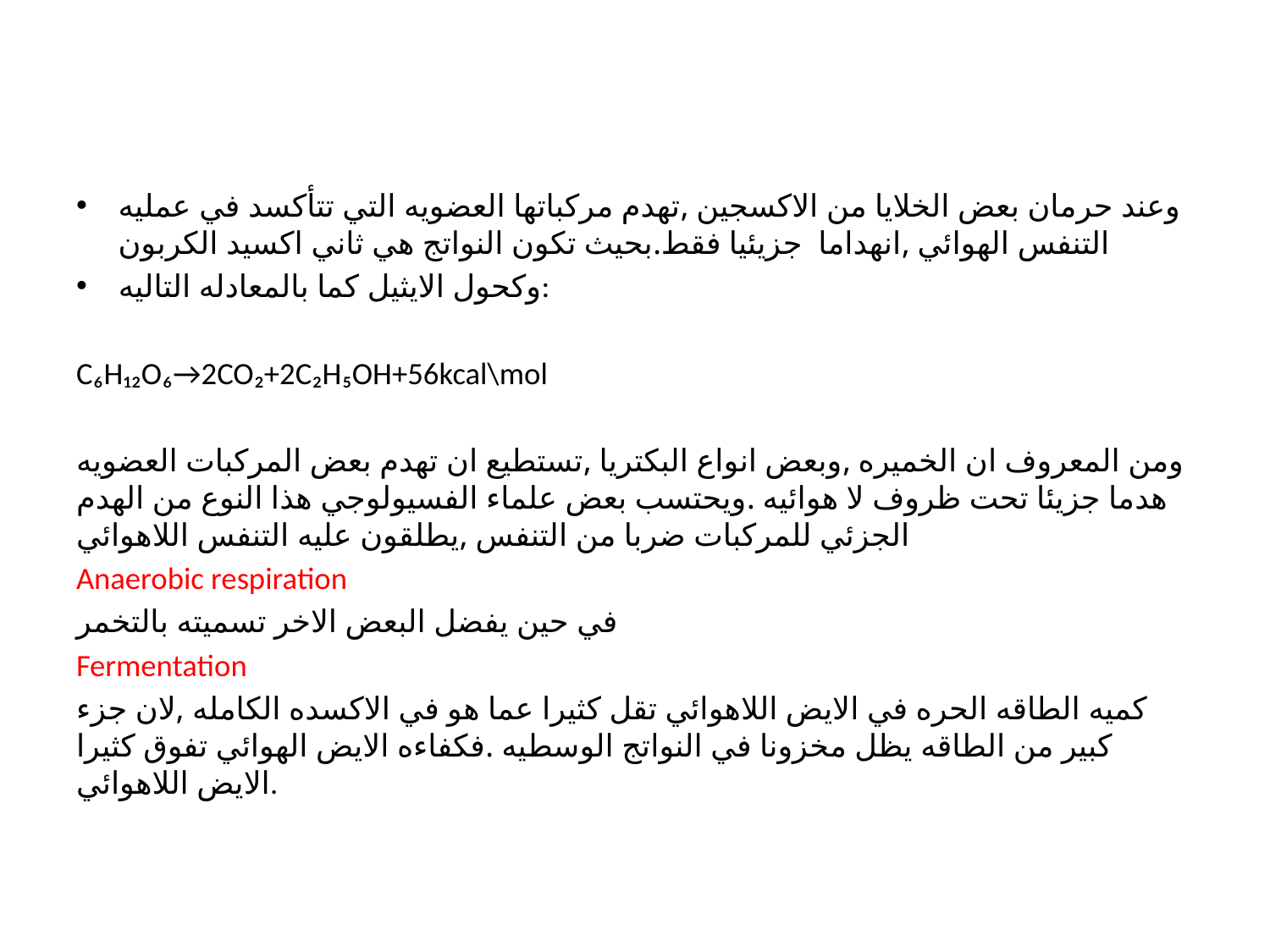

وعند حرمان بعض الخلايا من الاكسجين ,تهدم مركباتها العضويه التي تتأكسد في عمليه التنفس الهوائي ,انهداما  جزيئيا فقط.بحيث تكون النواتج هي ثاني اكسيد الكربون
وكحول الايثيل كما بالمعادله التاليه:

C₆H₁₂O₆→2CO₂+2C₂H₅OH+56kcal\mol

ومن المعروف ان الخميره ,وبعض انواع البكتريا ,تستطيع ان تهدم بعض المركبات العضويه هدما جزيئا تحت ظروف لا هوائيه .ويحتسب بعض علماء الفسيولوجي هذا النوع من الهدم الجزئي للمركبات ضربا من التنفس ,يطلقون عليه التنفس اللاهوائي
Anaerobic respiration
في حين يفضل البعض الاخر تسميته بالتخمر
Fermentation
كميه الطاقه الحره في الايض اللاهوائي تقل كثيرا عما هو في الاكسده الكامله ,لان جزء كبير من الطاقه يظل مخزونا في النواتج الوسطيه .فكفاءه الايض الهوائي تفوق كثيرا الايض اللاهوائي.